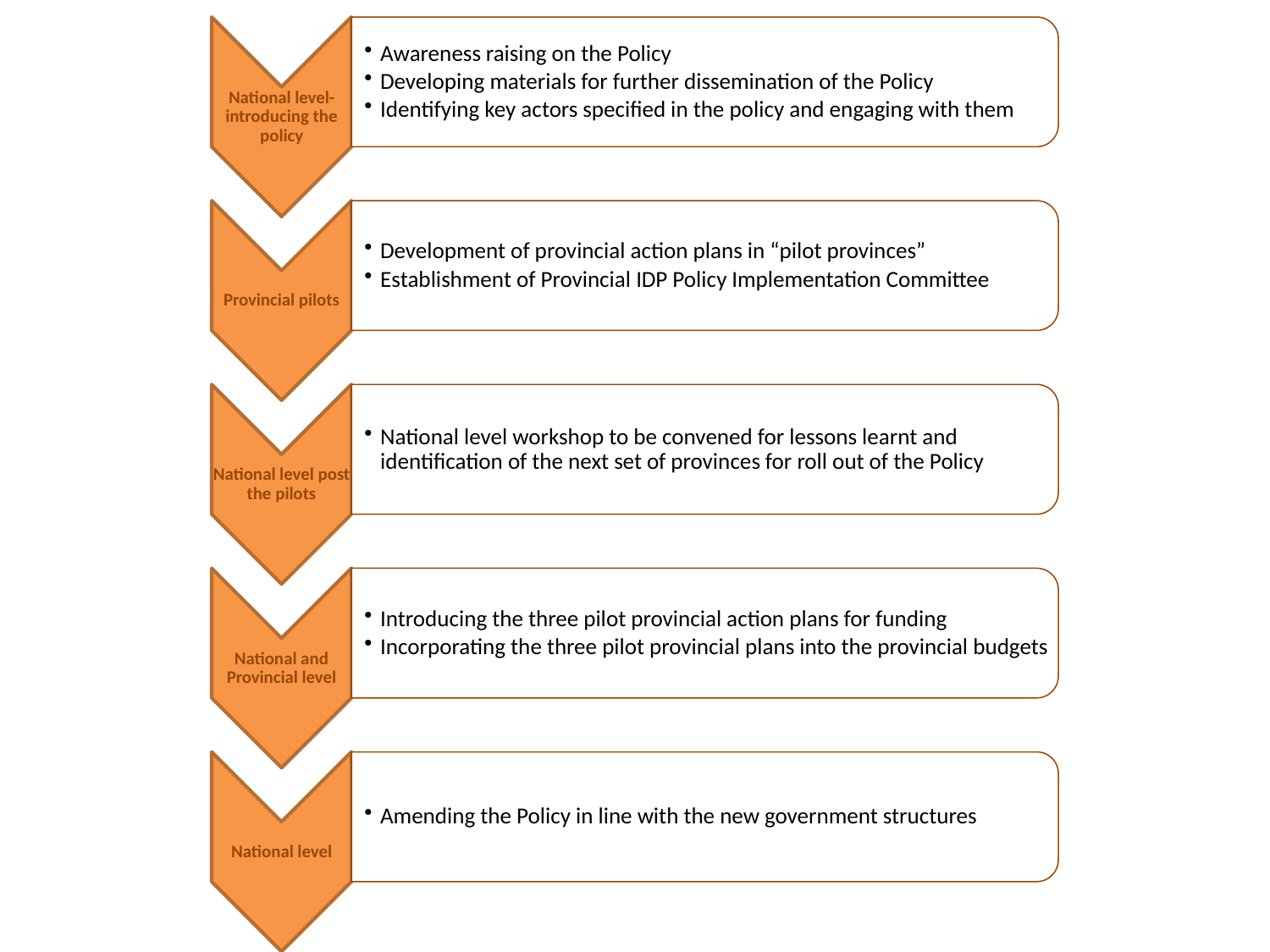

National level-introducing the policy
Awareness raising on the Policy
Developing materials for further dissemination of the Policy
Identifying key actors specified in the policy and engaging with them
Provincial pilots
Development of provincial action plans in “pilot provinces”
Establishment of Provincial IDP Policy Implementation Committee
National level post the pilots
National level workshop to be convened for lessons learnt and identification of the next set of provinces for roll out of the Policy
National and Provincial level
Introducing the three pilot provincial action plans for funding
Incorporating the three pilot provincial plans into the provincial budgets
National level
Amending the Policy in line with the new government structures